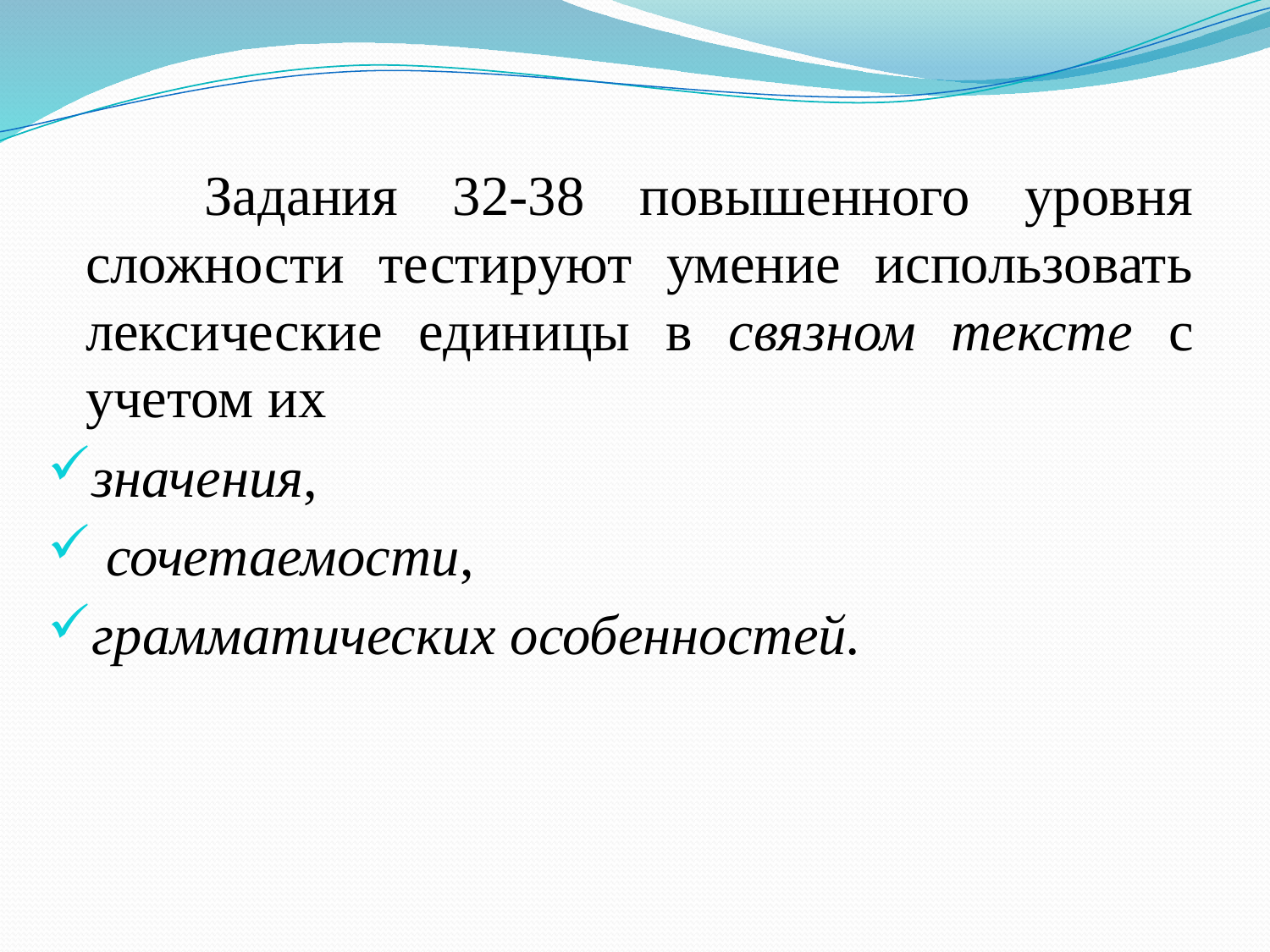

Задания 32-38 повышенного уровня сложности тестируют умение использовать лексические единицы в связном тексте с учетом их
значения,
 сочетаемости,
грамматических особенностей.
#